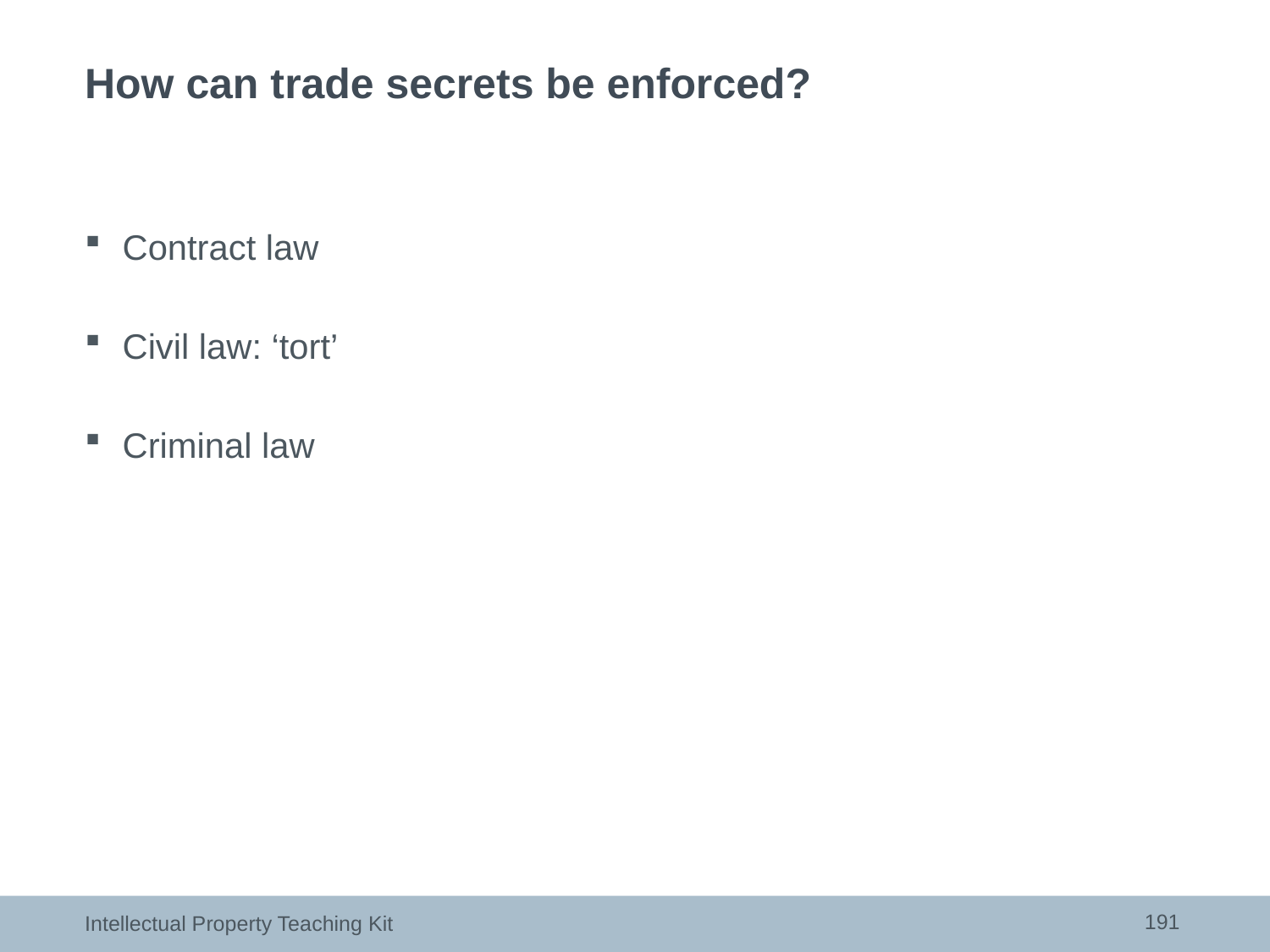

# How can trade secrets be enforced?
Contract law

Civil law: ‘tort’

Criminal law
191
Intellectual Property Teaching Kit